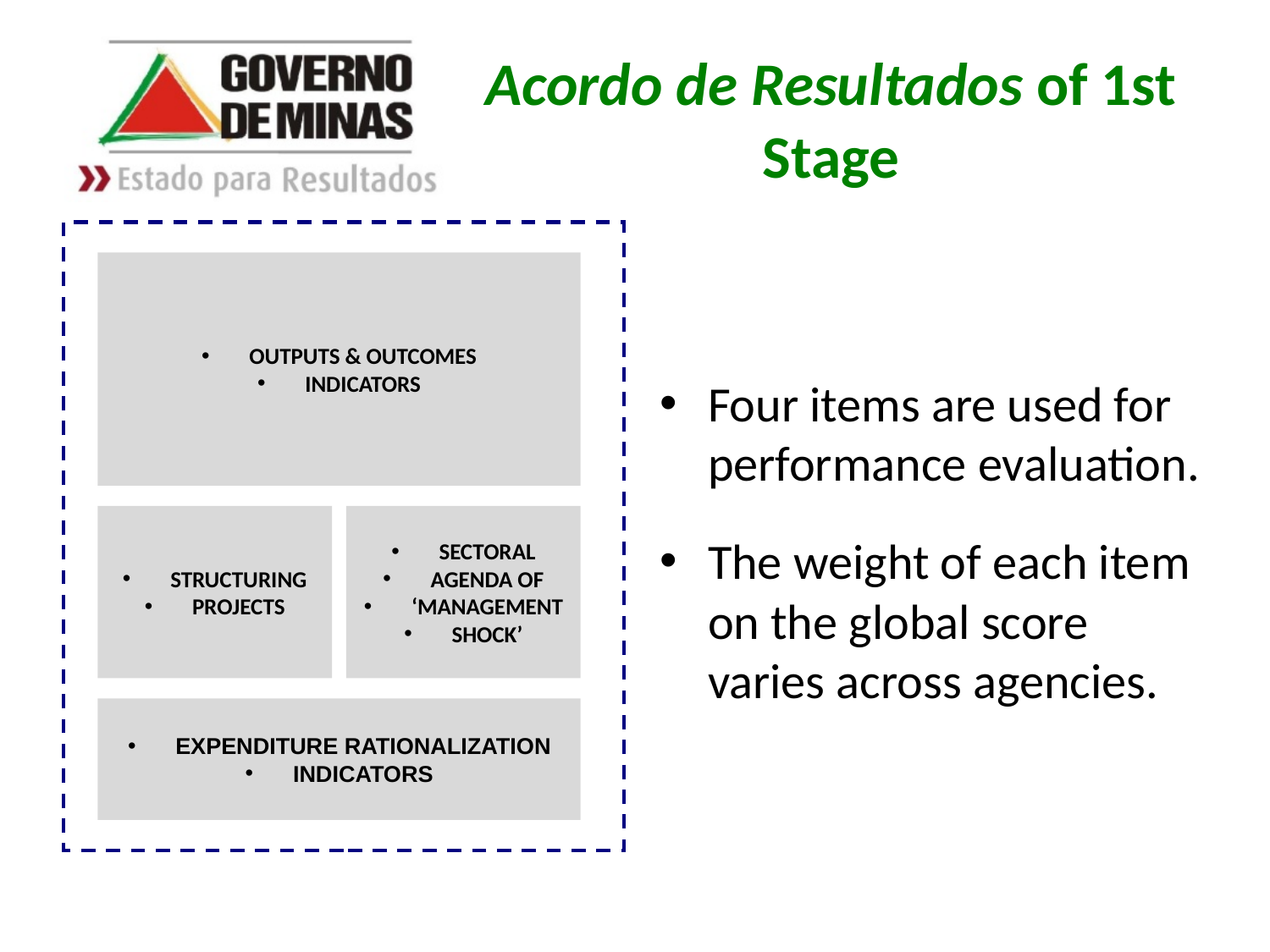

# Acordo de Resultados of 1st Stage

OUTPUTS & OUTCOMES
INDICATORS
STRUCTURING
PROJECTS
SECTORAL
AGENDA OF
‘MANAGEMENT
SHOCK’
EXPENDITURE RATIONALIZATION
INDICATORS
Four items are used for performance evaluation.
The weight of each item on the global score varies across agencies.